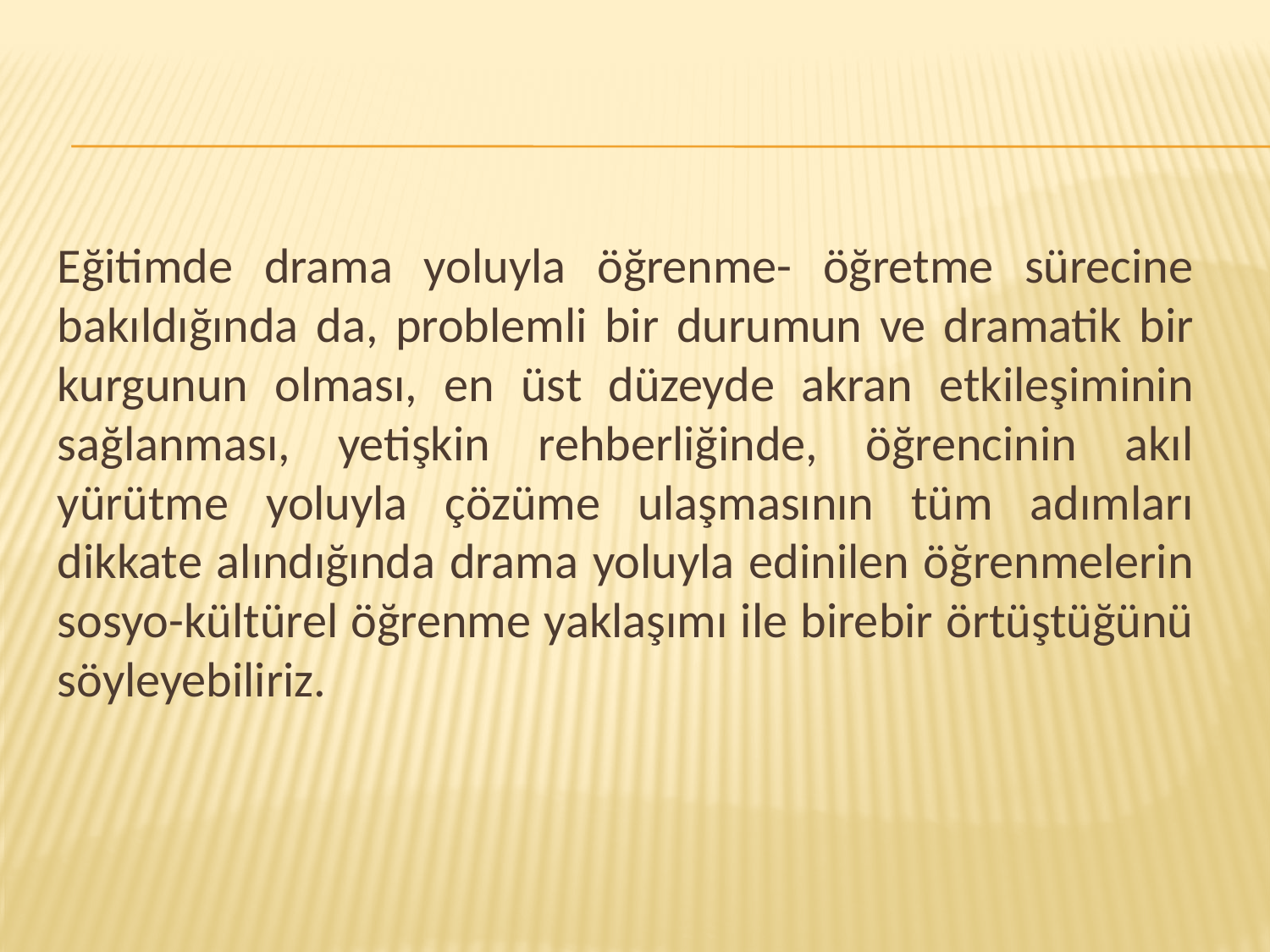

Eğitimde drama yoluyla öğrenme- öğretme sürecine bakıldığında da, problemli bir durumun ve dramatik bir kurgunun olması, en üst düzeyde akran etkileşiminin sağlanması, yetişkin rehberliğinde, öğrencinin akıl yürütme yoluyla çözüme ulaşmasının tüm adımları dikkate alındığında drama yoluyla edinilen öğrenmelerin sosyo-kültürel öğrenme yaklaşımı ile birebir örtüştüğünü söyleyebiliriz.